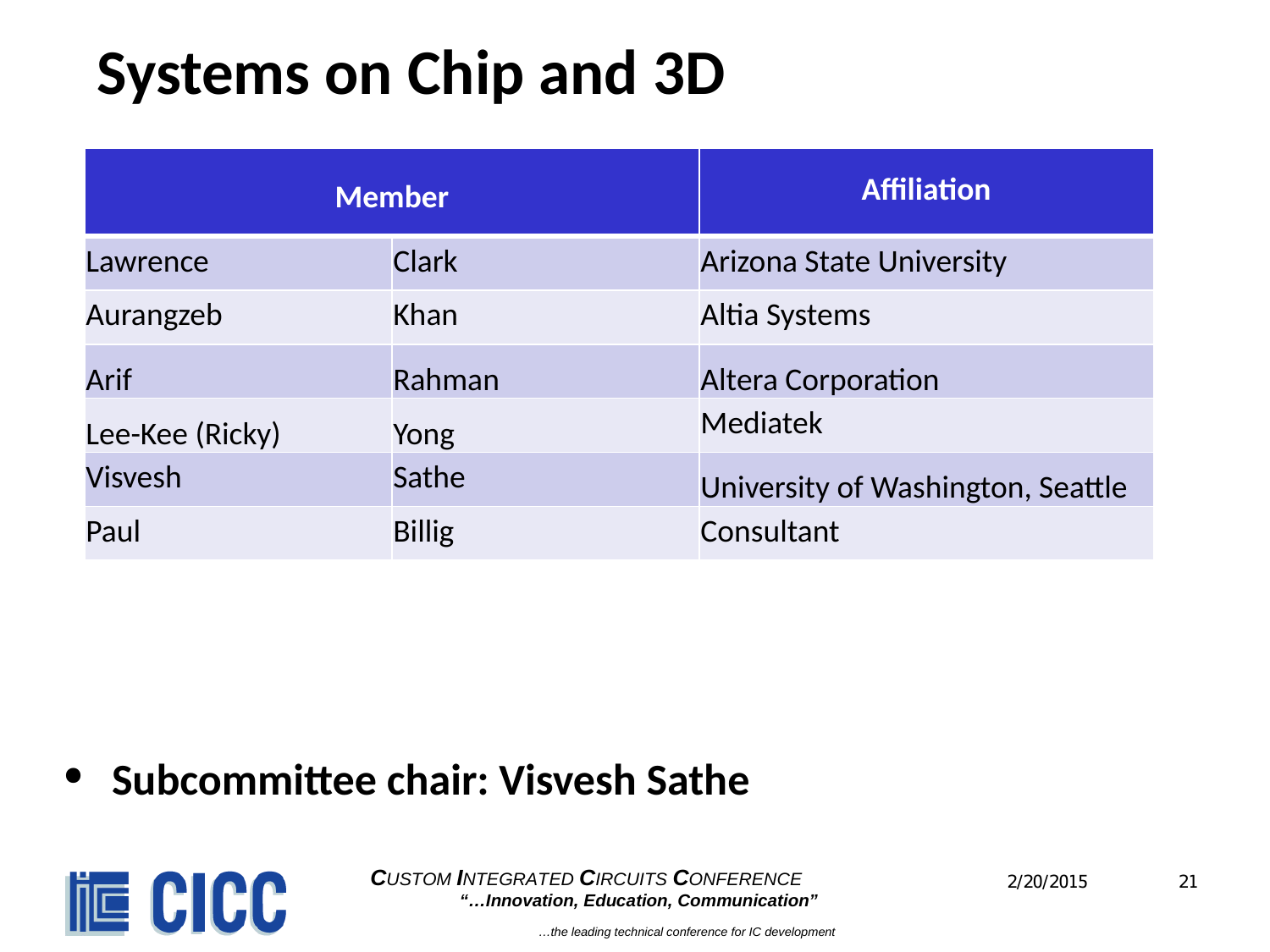

# Systems on Chip and 3D
| Member |  | Affiliation |
| --- | --- | --- |
| Lawrence | Clark | Arizona State University |
| Aurangzeb | Khan | Altia Systems |
| Arif | Rahman | Altera Corporation |
| Lee-Kee (Ricky) | Yong | Mediatek |
| Visvesh | Sathe | University of Washington, Seattle |
| Paul | Billig | Consultant |
Subcommittee chair: Visvesh Sathe